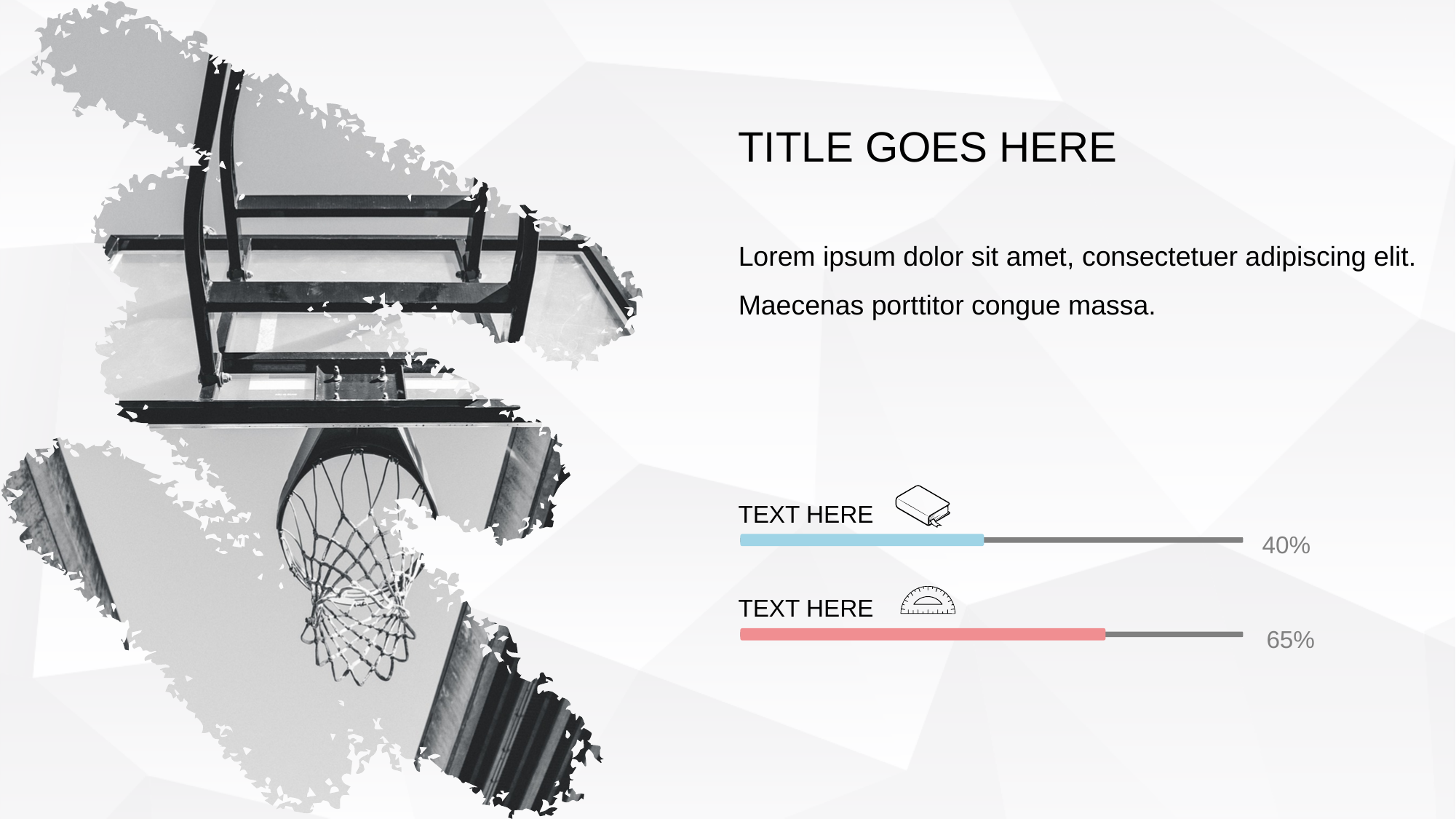

TITLE GOES HERE
Lorem ipsum dolor sit amet, consectetuer adipiscing elit. Maecenas porttitor congue massa.
TEXT HERE

40%

TEXT HERE

65%